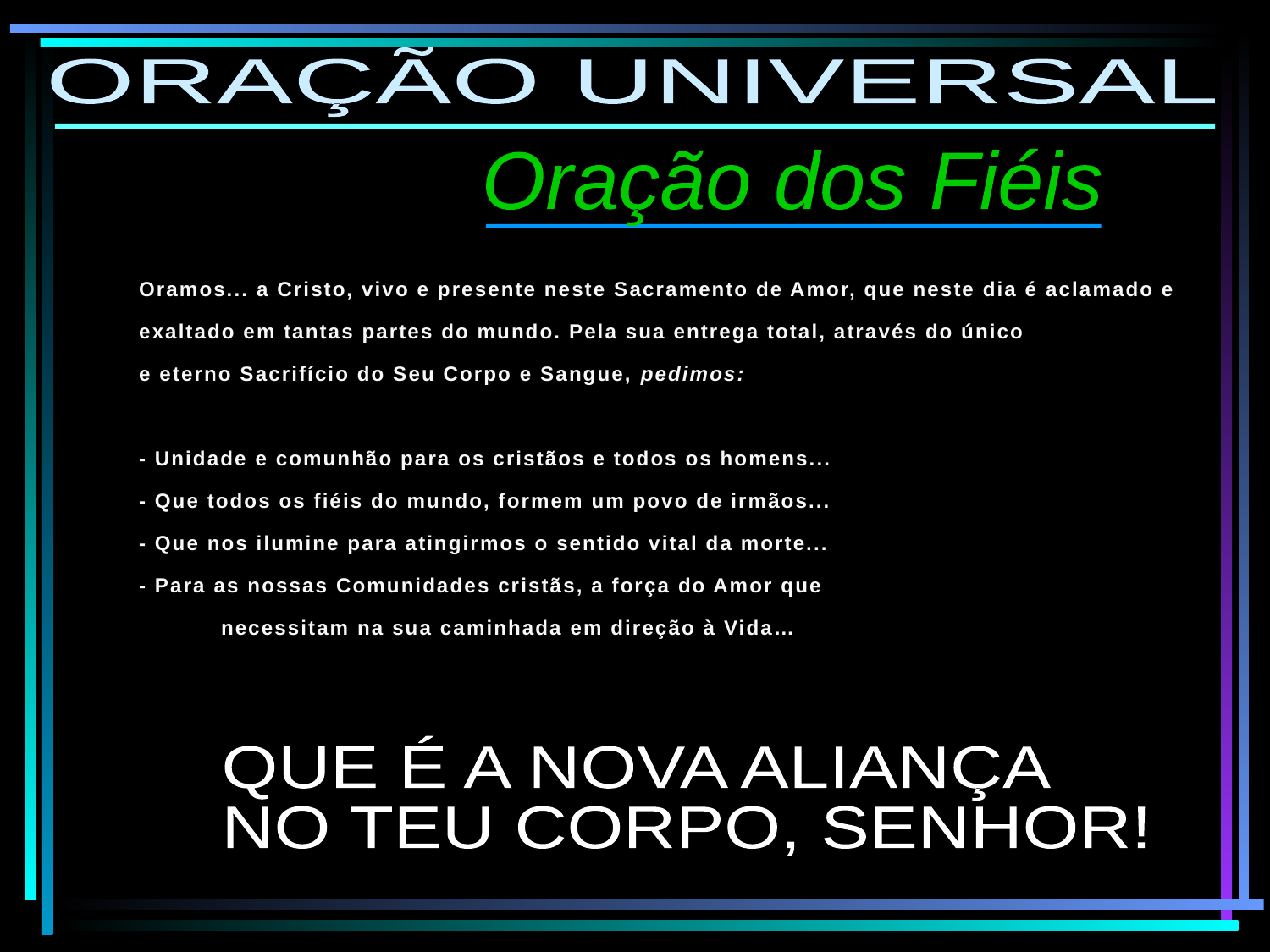

ORAÇÃO UNIVERSAL

Oração dos Fiéis

Oramos... a Cristo, vivo e presente neste Sacramento de Amor, que neste dia é aclamado e exaltado em tantas partes do mundo. Pela sua entrega total, através do único
e eterno Sacrifício do Seu Corpo e Sangue, pedimos:

- Unidade e comunhão para os cristãos e todos os homens...
- Que todos os fiéis do mundo, formem um povo de irmãos...
- Que nos ilumine para atingirmos o sentido vital da morte...
- Para as nossas Comunidades cristãs, a força do Amor que
           necessitam na sua caminhada em direção à Vida…
QUE É A NOVA ALIANÇA
NO TEU CORPO, SENHOR!